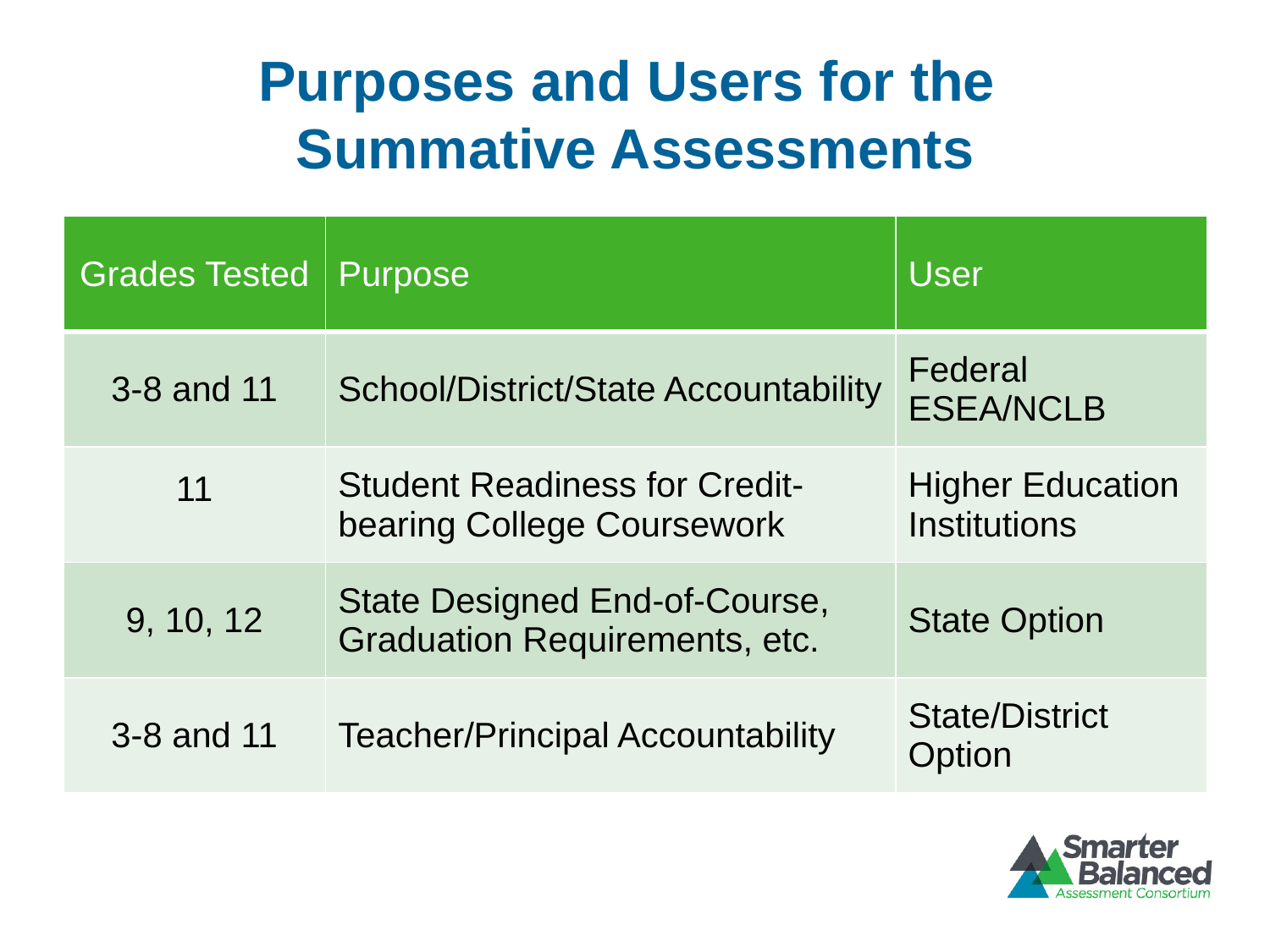

# Purposes and Users for the Summative Assessments
| Grades Tested | Purpose | User |
| --- | --- | --- |
| 3-8 and 11 | School/District/State Accountability | Federal ESEA/NCLB |
| 11 | Student Readiness for Credit-bearing College Coursework | Higher Education Institutions |
| 9, 10, 12 | State Designed End-of-Course, Graduation Requirements, etc. | State Option |
| 3-8 and 11 | Teacher/Principal Accountability | State/District Option |